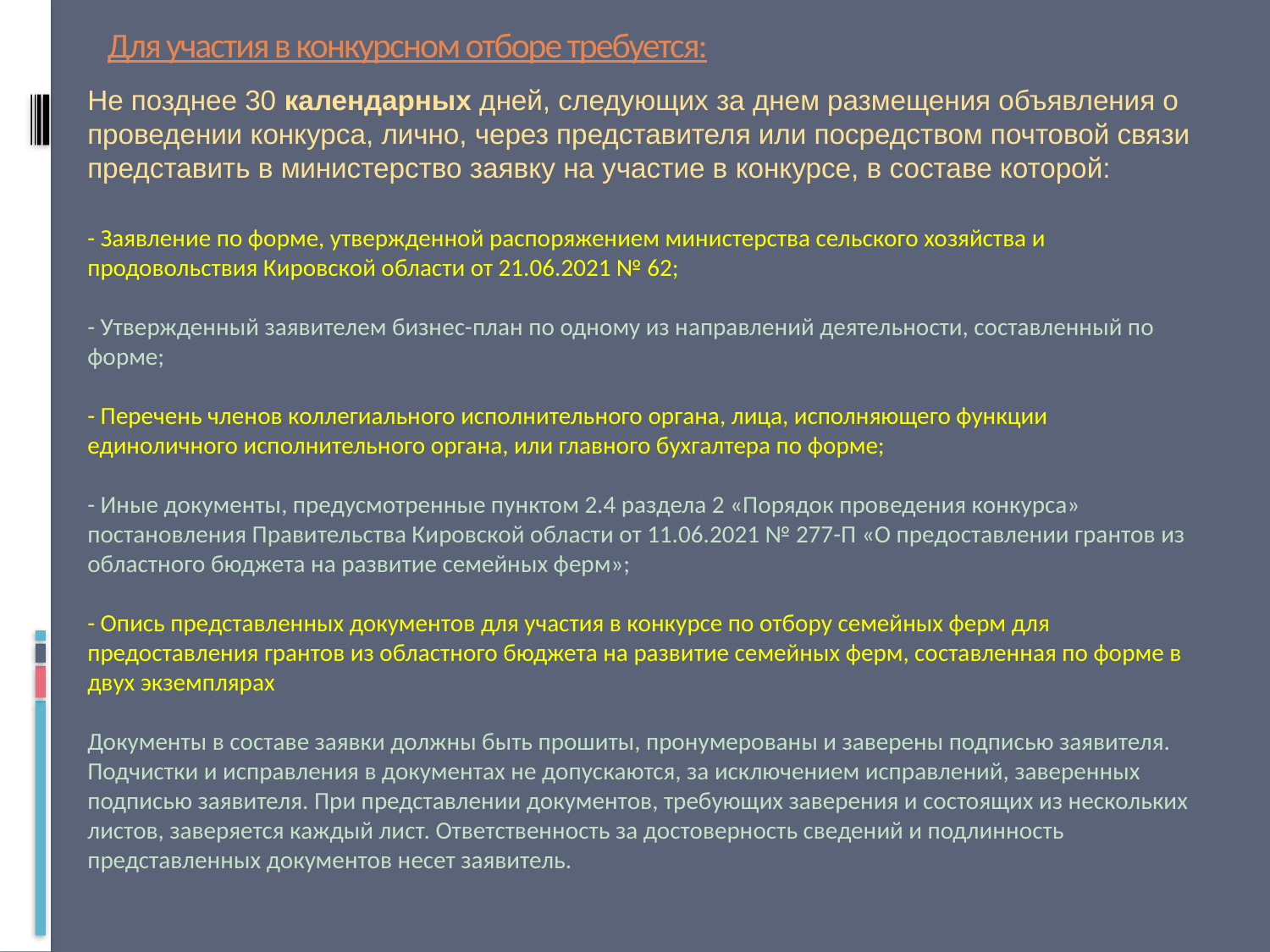

# Для участия в конкурсном отборе требуется:
Не позднее 30 календарных дней, следующих за днем размещения объявления о проведении конкурса, лично, через представителя или посредством почтовой связи представить в министерство заявку на участие в конкурсе, в составе которой:
- Заявление по форме, утвержденной распоряжением министерства сельского хозяйства и продовольствия Кировской области от 21.06.2021 № 62;

- Утвержденный заявителем бизнес-план по одному из направлений деятельности, составленный по форме;

- Перечень членов коллегиального исполнительного органа, лица, исполняющего функции единоличного исполнительного органа, или главного бухгалтера по форме;

- Иные документы, предусмотренные пунктом 2.4 раздела 2 «Порядок проведения конкурса»  постановления Правительства Кировской области от 11.06.2021 № 277-П «О предоставлении грантов из областного бюджета на развитие семейных ферм»;

- Опись представленных документов для участия в конкурсе по отбору семейных ферм для предоставления грантов из областного бюджета на развитие семейных ферм, составленная по форме в двух экземплярах

Документы в составе заявки должны быть прошиты, пронумерованы и заверены подписью заявителя. Подчистки и исправления в документах не допускаются, за исключением исправлений, заверенных подписью заявителя. При представлении документов, требующих заверения и состоящих из нескольких листов, заверяется каждый лист. Ответственность за достоверность сведений и подлинность представленных документов несет заявитель.